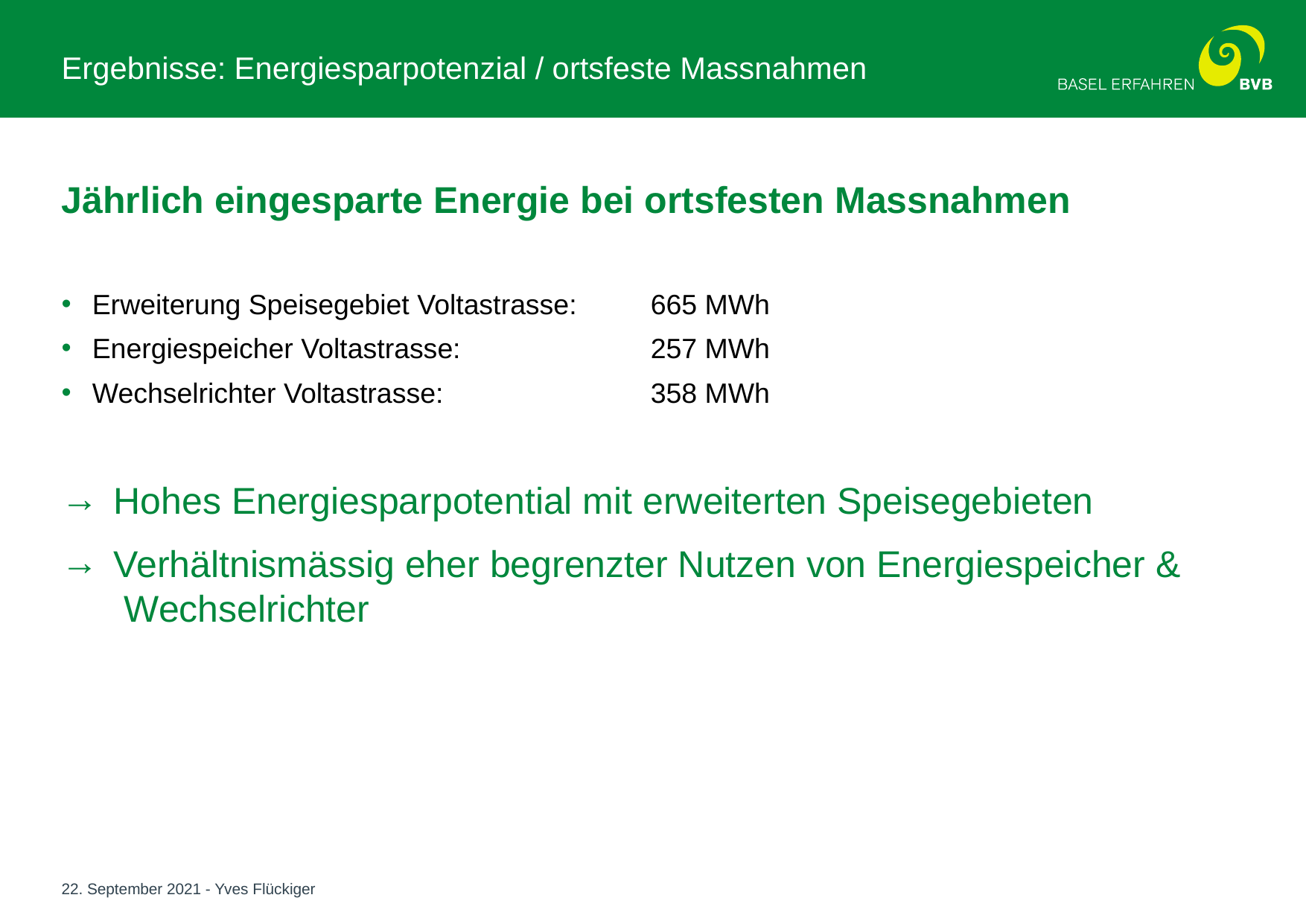

# Ergebnisse: Energiesparpotenzial / ortsfeste Massnahmen
Jährlich eingesparte Energie bei ortsfesten Massnahmen

Erweiterung Speisegebiet Voltastrasse:	665 MWh
Energiespeicher Voltastrasse: 		257 MWh
Wechselrichter Voltastrasse:		358 MWh

 Hohes Energiesparpotential mit erweiterten Speisegebieten
 Verhältnismässig eher begrenzter Nutzen von Energiespeicher &    Wechselrichter

22. September 2021 - Yves Flückiger